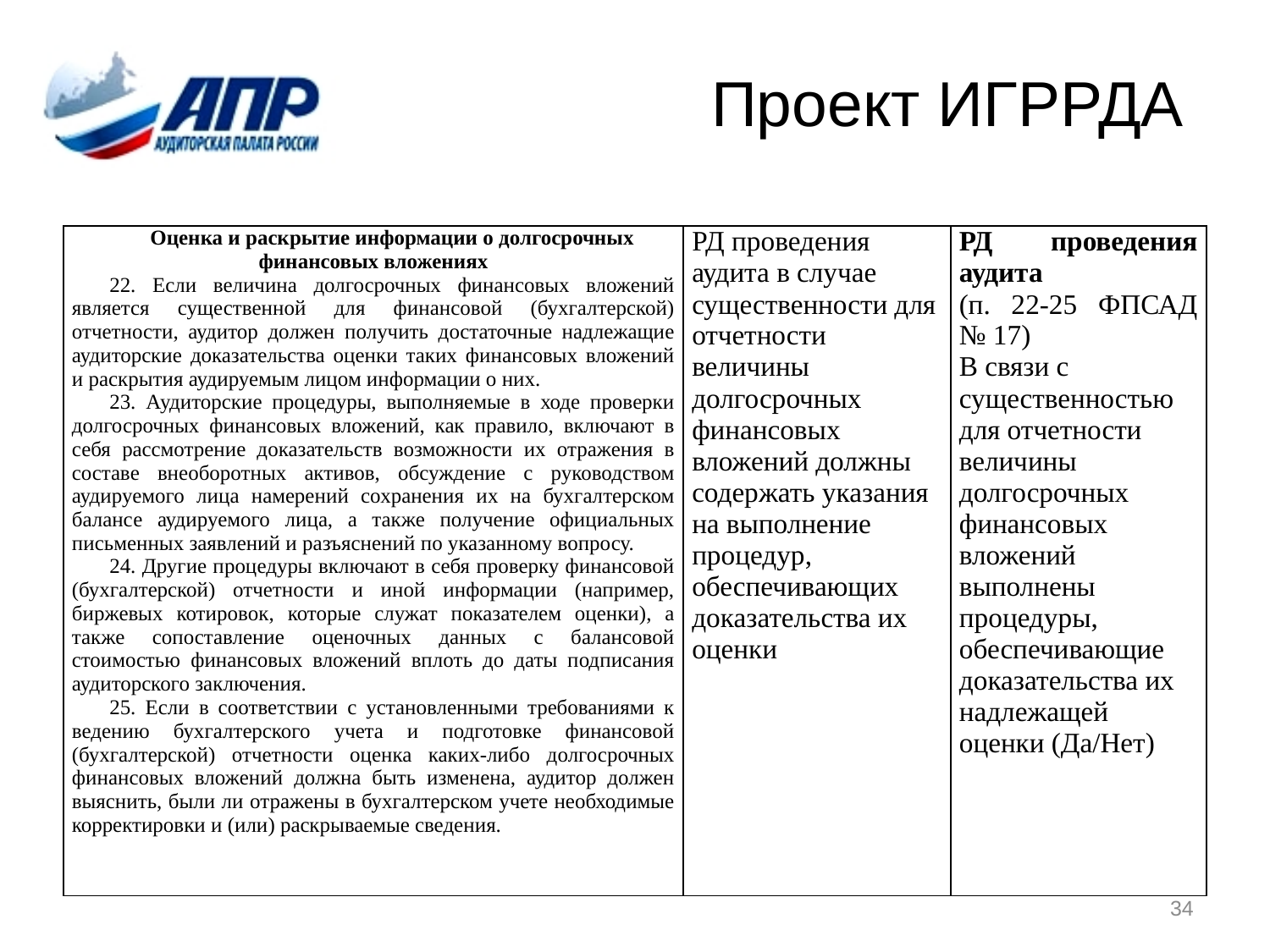

# Проект ИГРРДА
| Оценка и раскрытие информации о долгосрочных финансовых вложениях 22. Если величина долгосрочных финансовых вложений является существенной для финансовой (бухгалтерской) отчетности, аудитор должен получить достаточные надлежащие аудиторские доказательства оценки таких финансовых вложений и раскрытия аудируемым лицом информации о них. 23. Аудиторские процедуры, выполняемые в ходе проверки долгосрочных финансовых вложений, как правило, включают в себя рассмотрение доказательств возможности их отражения в составе внеоборотных активов, обсуждение с руководством аудируемого лица намерений сохранения их на бухгалтерском балансе аудируемого лица, а также получение официальных письменных заявлений и разъяснений по указанному вопросу. 24. Другие процедуры включают в себя проверку финансовой (бухгалтерской) отчетности и иной информации (например, биржевых котировок, которые служат показателем оценки), а также сопоставление оценочных данных с балансовой стоимостью финансовых вложений вплоть до даты подписания аудиторского заключения. 25. Если в соответствии с установленными требованиями к ведению бухгалтерского учета и подготовке финансовой (бухгалтерской) отчетности оценка каких-либо долгосрочных финансовых вложений должна быть изменена, аудитор должен выяснить, были ли отражены в бухгалтерском учете необходимые корректировки и (или) раскрываемые сведения. | РД проведения аудита в случае существенности для отчетности величины долгосрочных финансовых вложений должны содержать указания на выполнение процедур, обеспечивающих доказательства их оценки | РД проведения аудита (п. 22-25 ФПСАД № 17) В связи с существенностью для отчетности величины долгосрочных финансовых вложений выполнены процедуры, обеспечивающие доказательства их надлежащей оценки (Да/Нет) |
| --- | --- | --- |
34